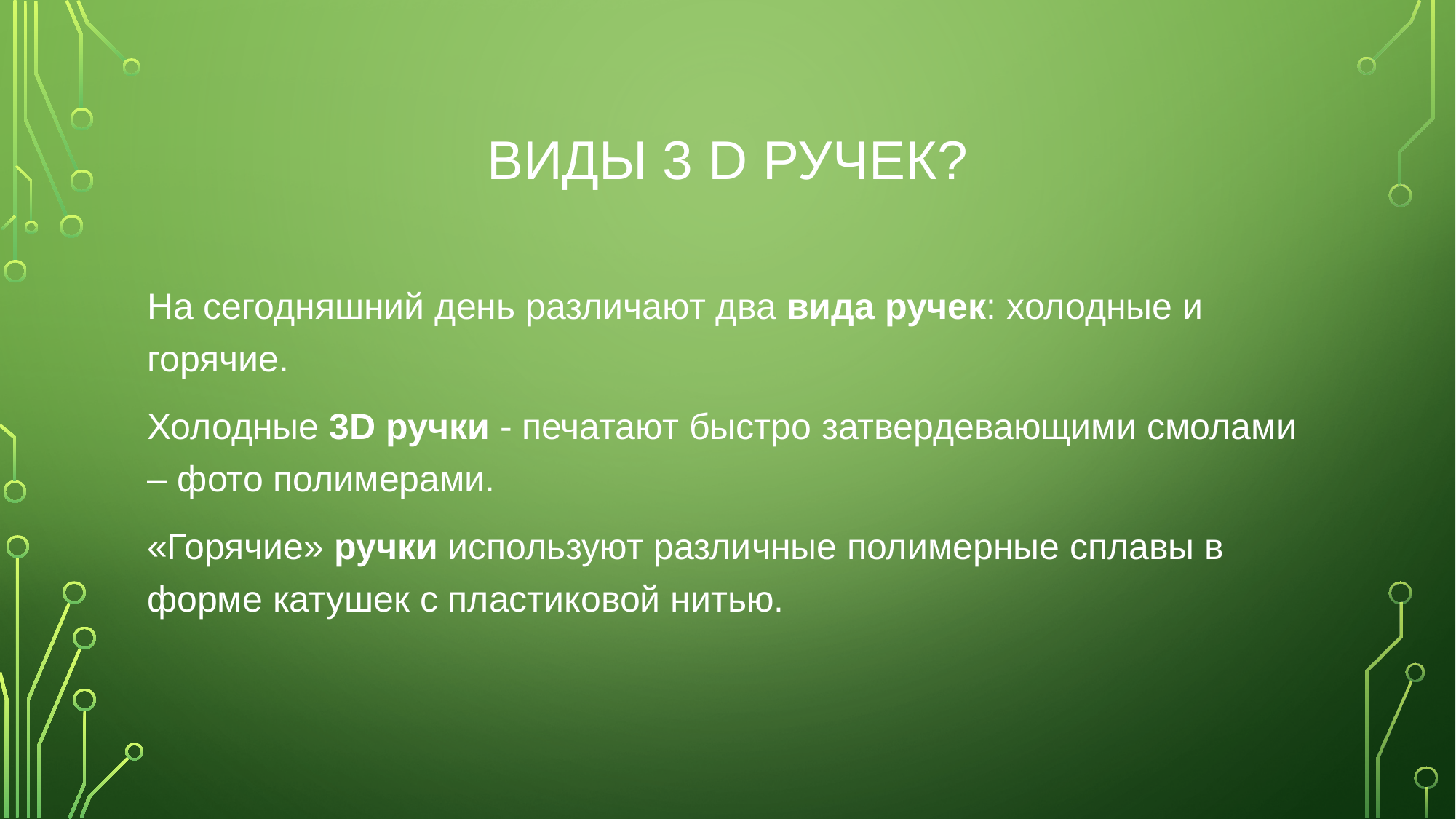

# Виды 3 D ручек?
На сегодняшний день различают два вида ручек: холодные и горячие.
Холодные 3D ручки - печатают быстро затвердевающими смолами – фото полимерами.
«Горячие» ручки используют различные полимерные сплавы в форме катушек с пластиковой нитью.